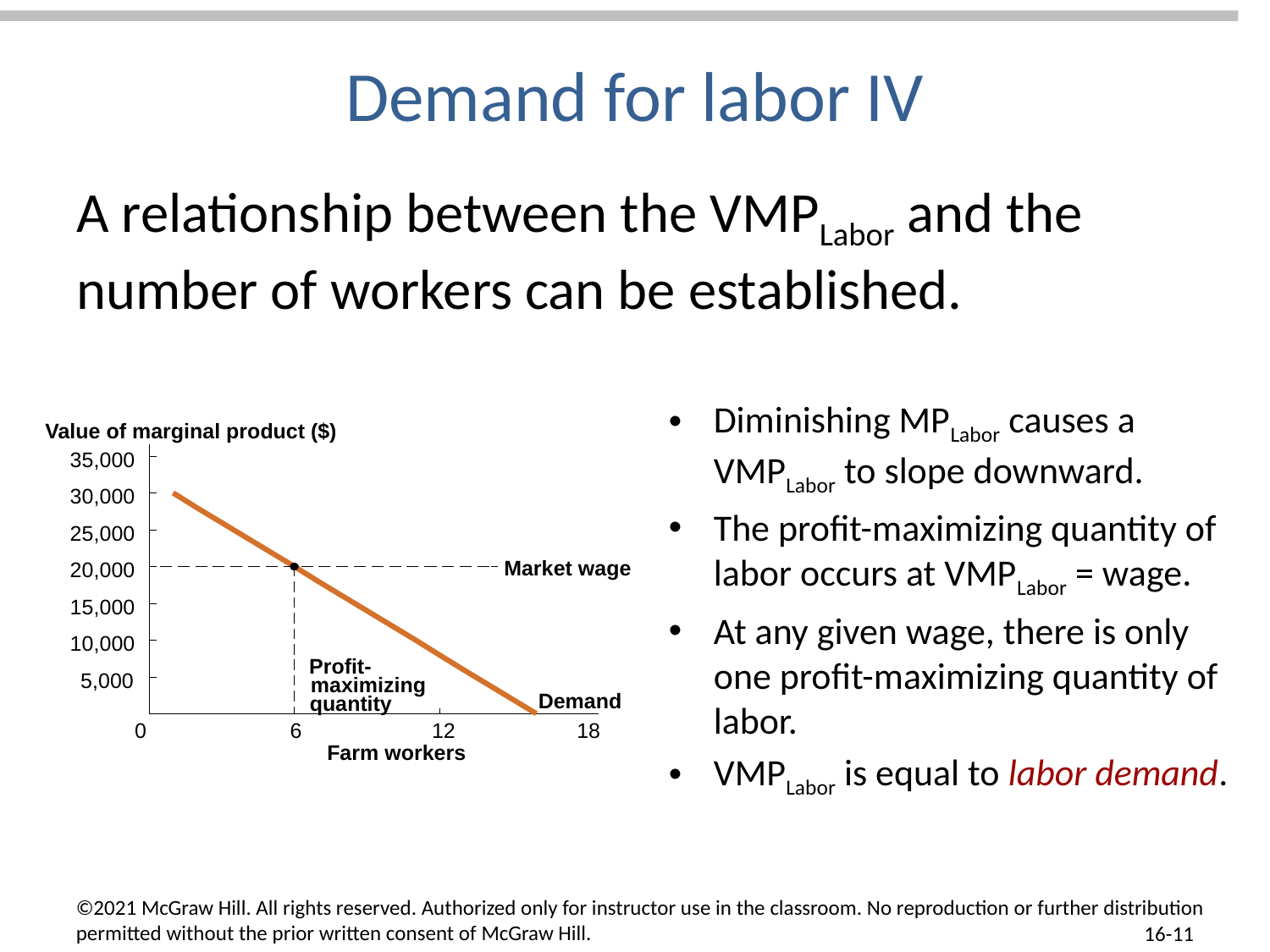

# Demand for labor IV
A relationship between the VMPLabor and the number of workers can be established.
Diminishing MPLabor causes a VMPLabor to slope downward.
The profit-maximizing quantity of labor occurs at VMPLabor = wage.
At any given wage, there is only one profit-maximizing quantity of labor.
VMPLabor is equal to labor demand.
Value of marginal product ($)

35,000

30,000

25,000

Market wage

6
Profit-
maximizing
quantity

20,000
15,000

10,000

5,000

Demand

0
12
18
Farm workers